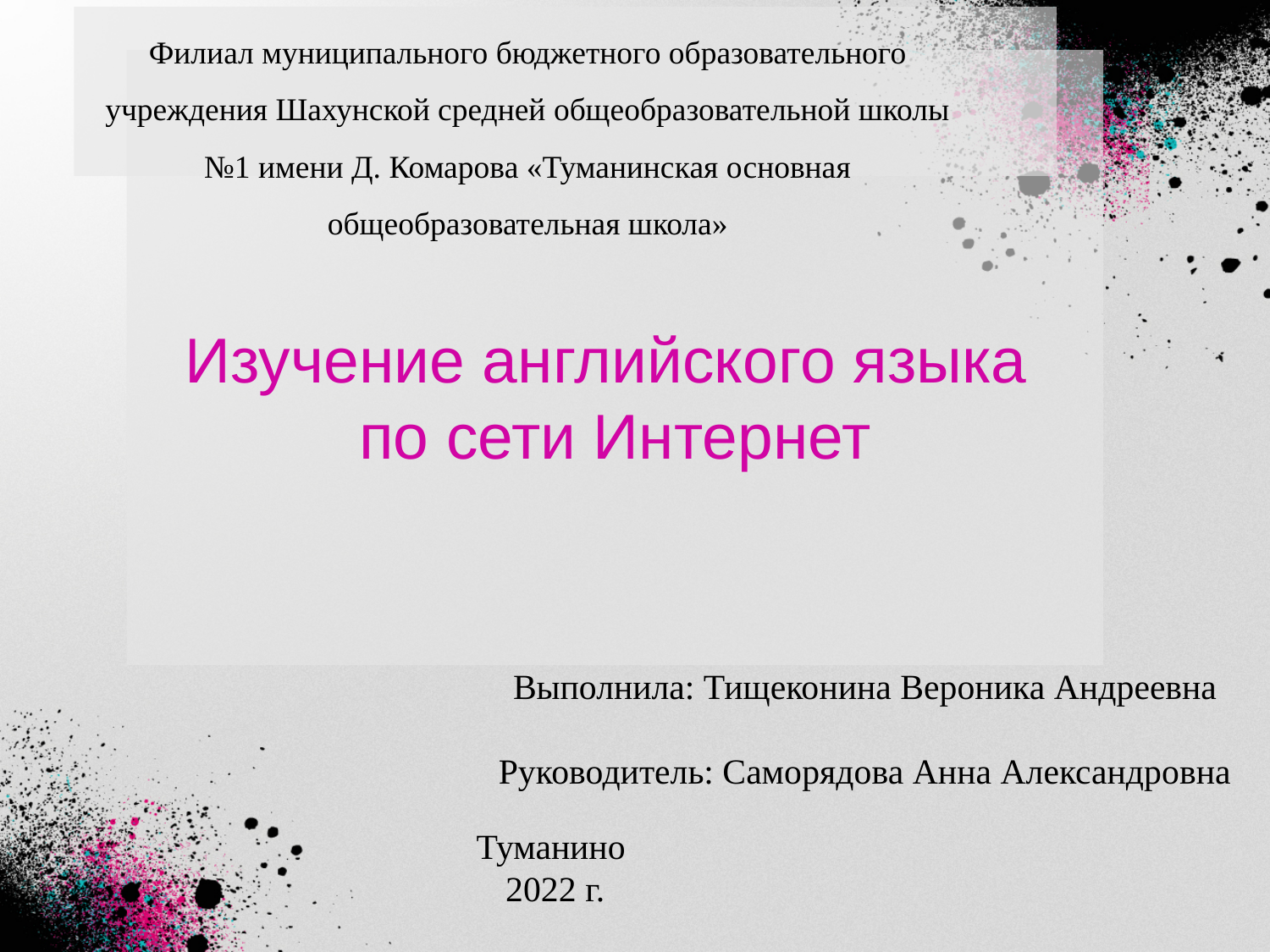

Филиал муниципального бюджетного образовательного учреждения Шахунской средней общеобразовательной школы №1 имени Д. Комарова «Туманинская основная общеобразовательная школа»
# Изучение английского языка
по сети Интернет
Выполнила: Тищеконина Вероника Андреевна
Руководитель: Саморядова Анна Александровна

Туманино
2022 г.